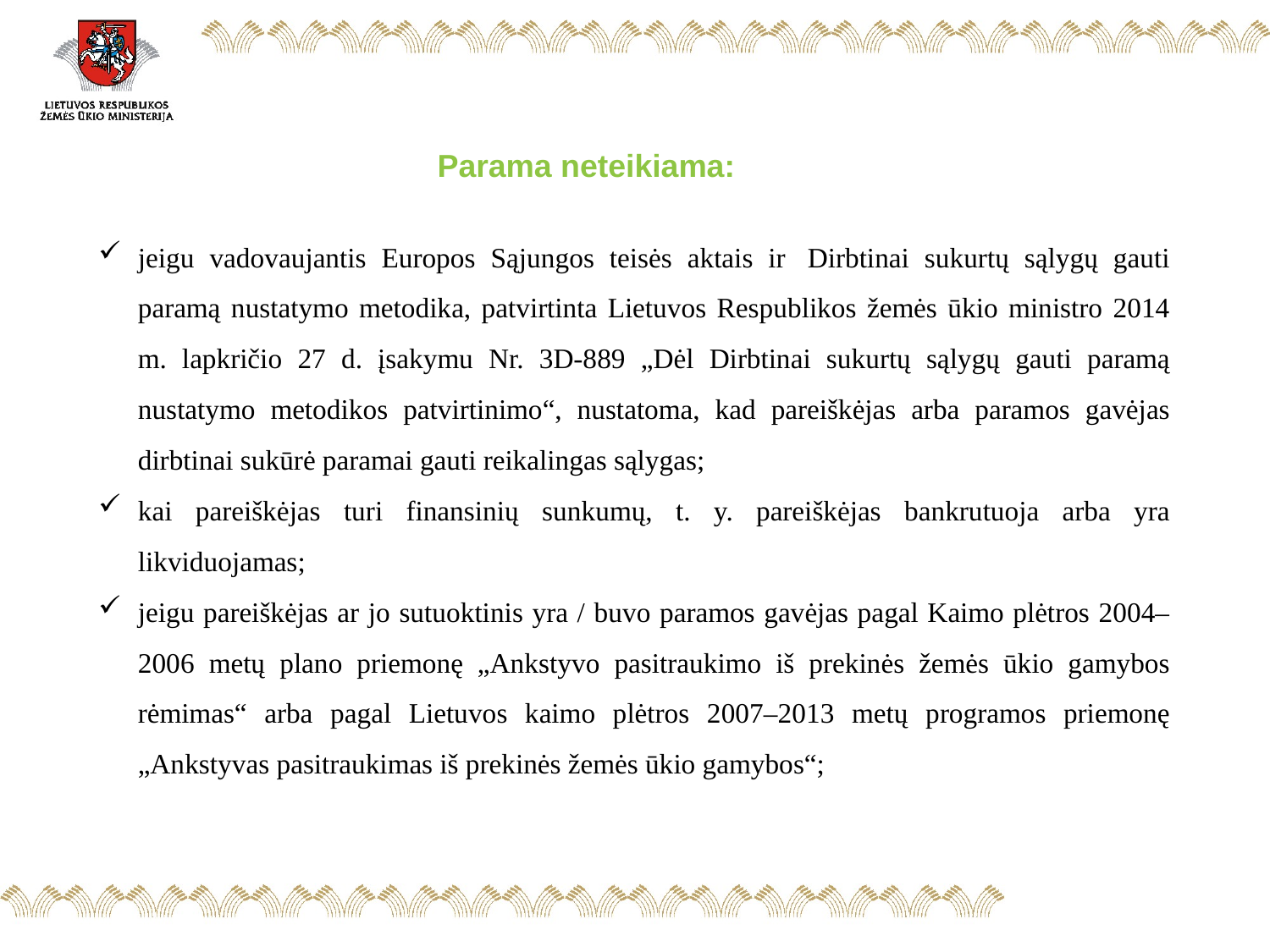

Parama neteikiama:
jeigu vadovaujantis Europos Sąjungos teisės aktais ir  Dirbtinai sukurtų sąlygų gauti paramą nustatymo metodika, patvirtinta Lietuvos Respublikos žemės ūkio ministro 2014 m. lapkričio 27 d. įsakymu Nr. 3D-889 „Dėl Dirbtinai sukurtų sąlygų gauti paramą nustatymo metodikos patvirtinimo“, nustatoma, kad pareiškėjas arba paramos gavėjas dirbtinai sukūrė paramai gauti reikalingas sąlygas;
kai pareiškėjas turi finansinių sunkumų, t. y. pareiškėjas bankrutuoja arba yra likviduojamas;
jeigu pareiškėjas ar jo sutuoktinis yra / buvo paramos gavėjas pagal Kaimo plėtros 2004–2006 metų plano priemonę „Ankstyvo pasitraukimo iš prekinės žemės ūkio gamybos rėmimas“ arba pagal Lietuvos kaimo plėtros 2007–2013 metų programos priemonę „Ankstyvas pasitraukimas iš prekinės žemės ūkio gamybos“;